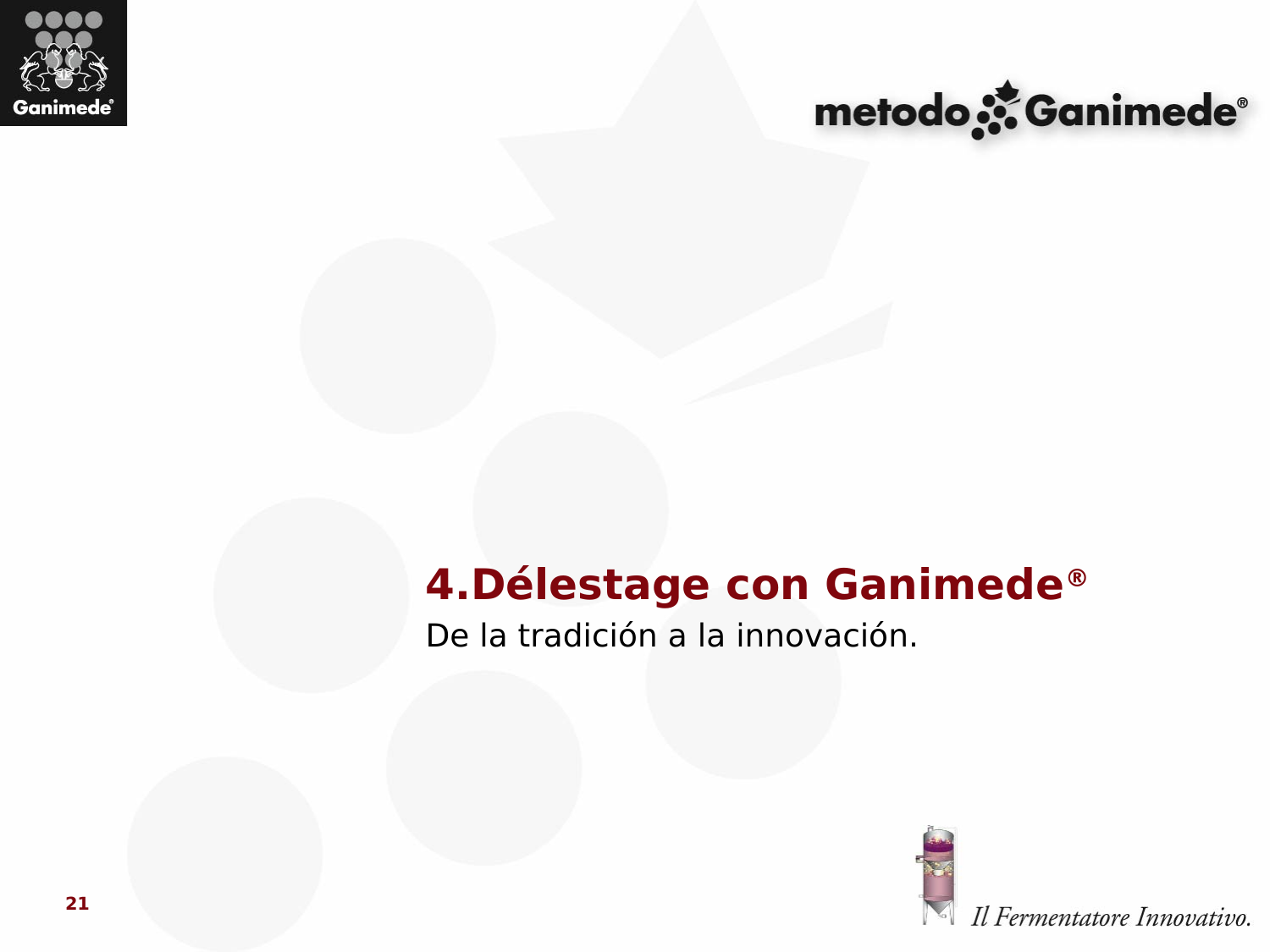

# 4.Délestage con Ganimede® De la tradición a la innovación.
21